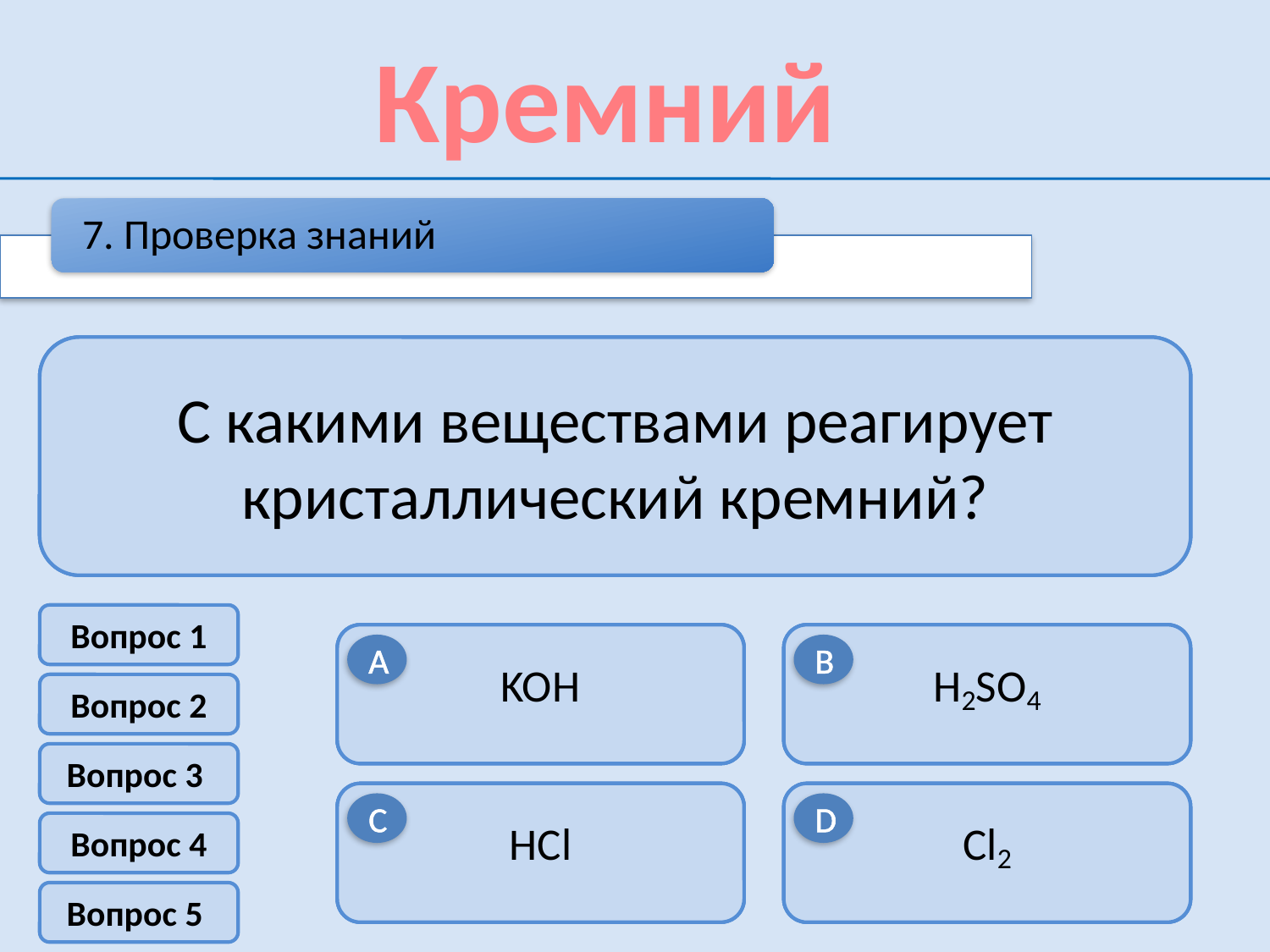

Кремний

7. Проверка знаний

Укажите электронную формулу  кремния в возбужденном состоянии.
К какой группе оксидов относится оксид кремния?
С какими веществами реагирует кристаллический кремний?
В атомах каких химических элементов содержится одинаковое число электронов, протонов и нейтронов?

Кристаллическая решетка кремния
Вопрос 1
[Ne]3S23P2
несолеобразующий
KOH
[Ne]3S23P3
основный
H2SO4
А
А
А
В
В
В
Молекулярная
F
P
Атомная
Вопрос 2
Вопрос 3
[Ne]3S13P3
амфотерный
HCl
[Ne]3S23P4
кислотный
Cl2
С
С
С
D
D
D
Вопрос 4
C
Si
Ионная
Металлическая
Вопрос 5